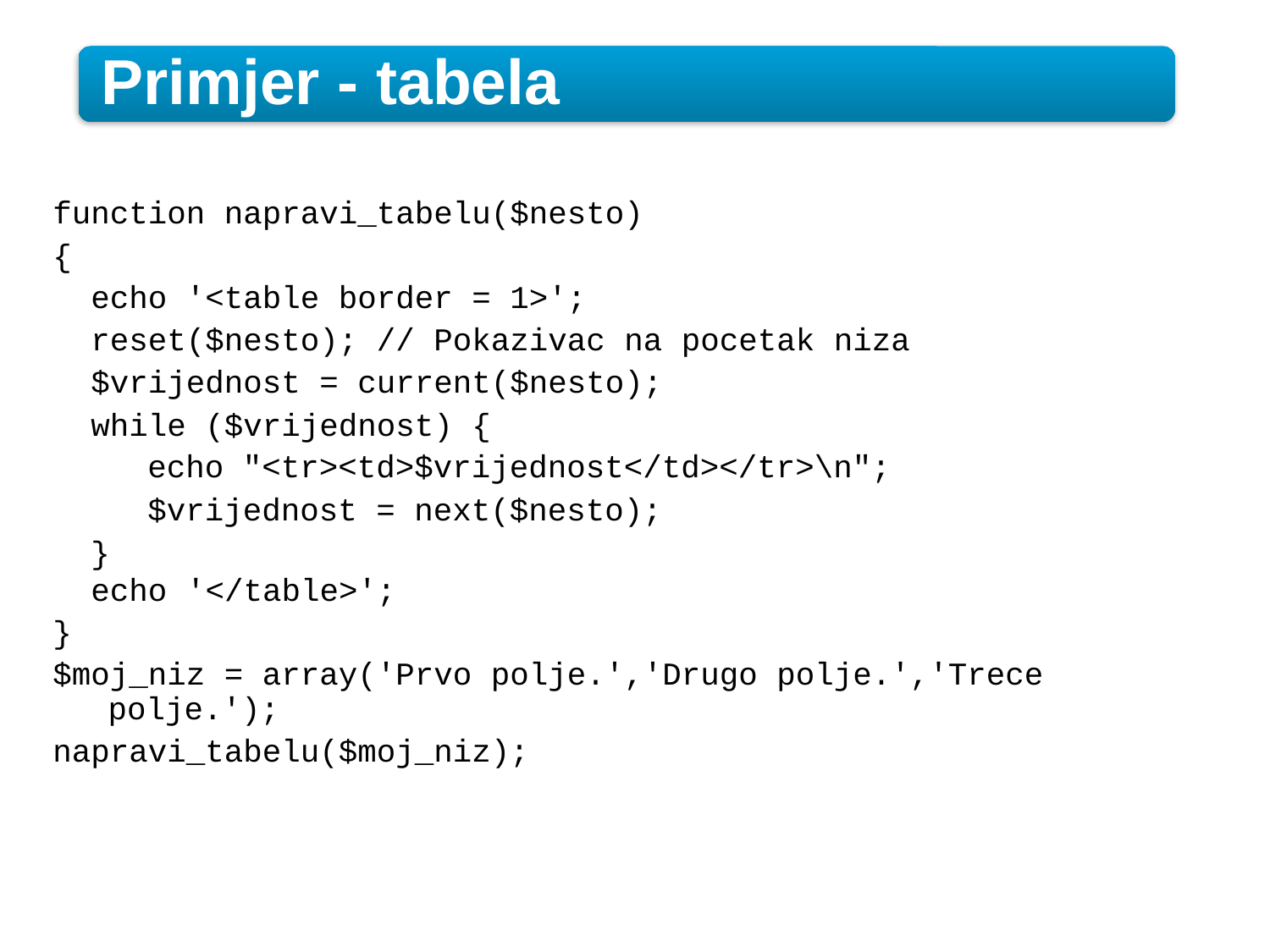

Primjer - tabela
function napravi_tabelu($nesto)
{
echo '<table border = 1>';
reset($nesto); // Pokazivac na pocetak niza
$vrijednost = current($nesto);
while ($vrijednost) {
echo "<tr><td>$vrijednost</td></tr>\n";
$vrijednost = next($nesto);
}
echo '</table>';
}
$moj_niz = array('Prvo polje.','Drugo polje.','Trece
polje.');
napravi_tabelu($moj_niz);
0